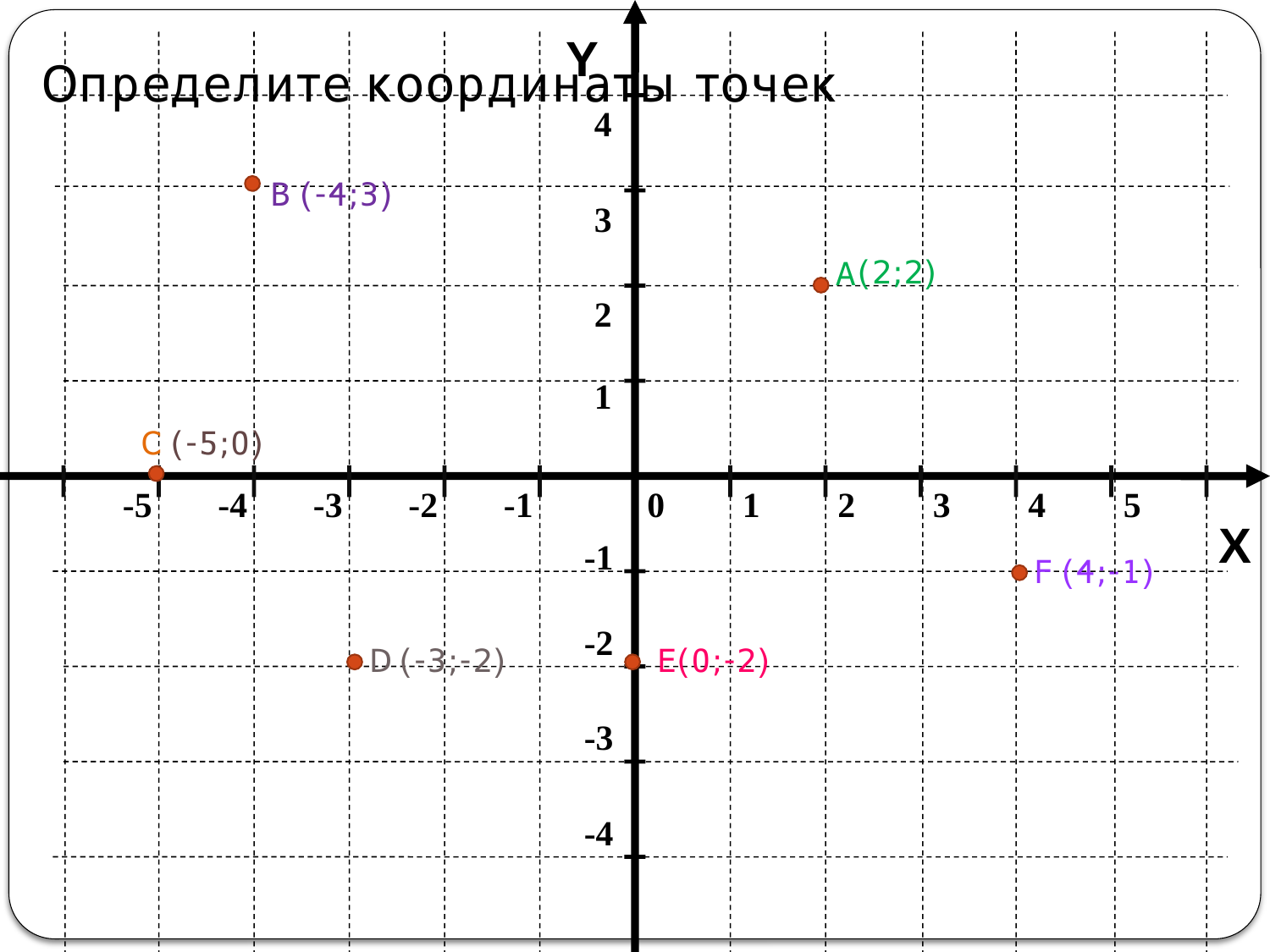

Y

Определите координаты точек

4
3
2
1

В
(-4;3)

(2;2)
А

С
(-5;0)

-5
-4
-3
-2
-1
0
1
2
3
4
5
X
-1
-2
-3
-4
F
(4;-1)

D
(-3;-2)
Е
(0;-2)